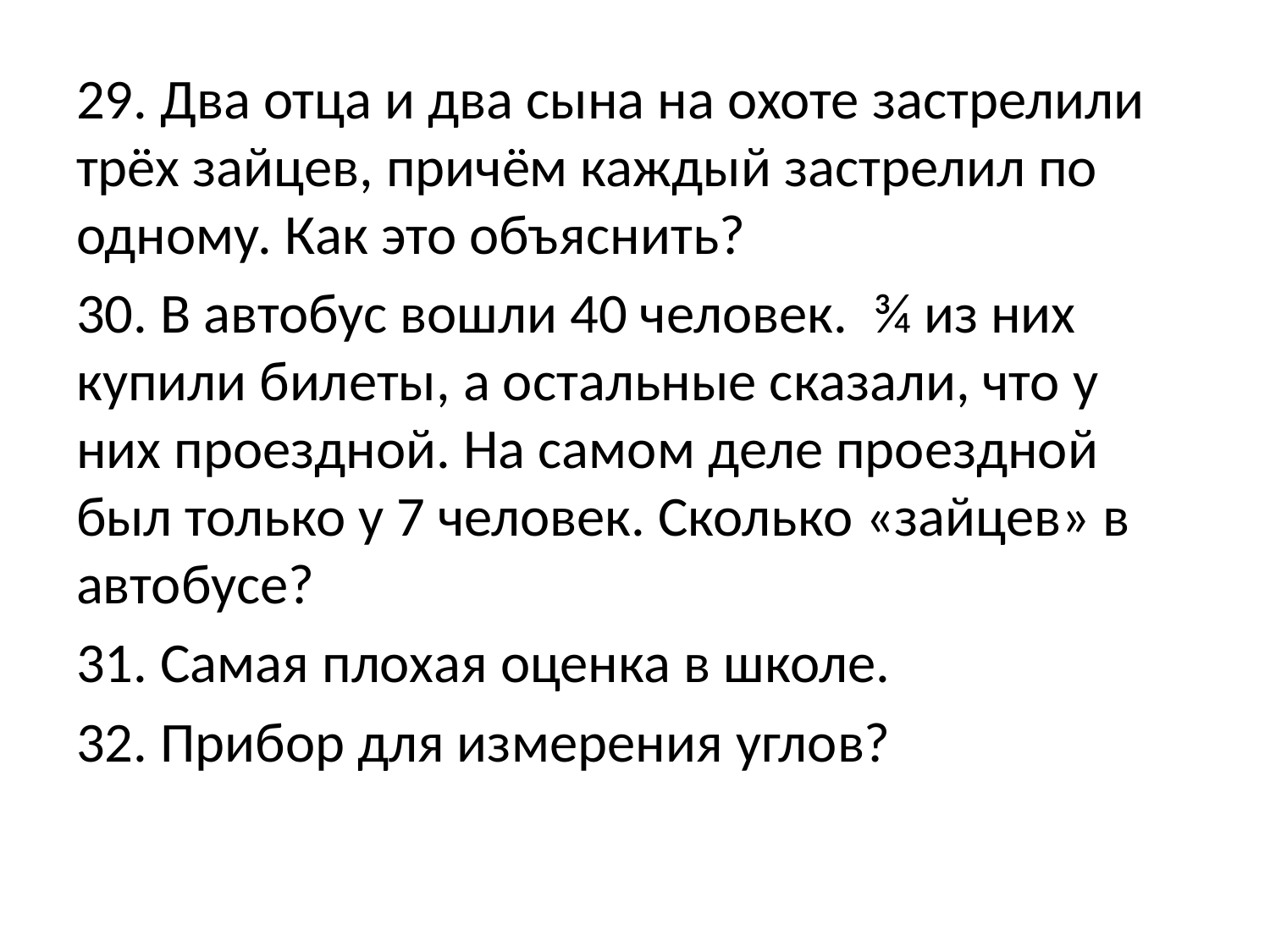

#
29. Два отца и два сына на охоте застрелили трёх зайцев, причём каждый застрелил по одному. Как это объяснить?
30. В автобус вошли 40 человек.  ¾ из них купили билеты, а остальные сказали, что у них проездной. На самом деле проездной был только у 7 человек. Сколько «зайцев» в автобусе?
31. Самая плохая оценка в школе.
32. Прибор для измерения углов?